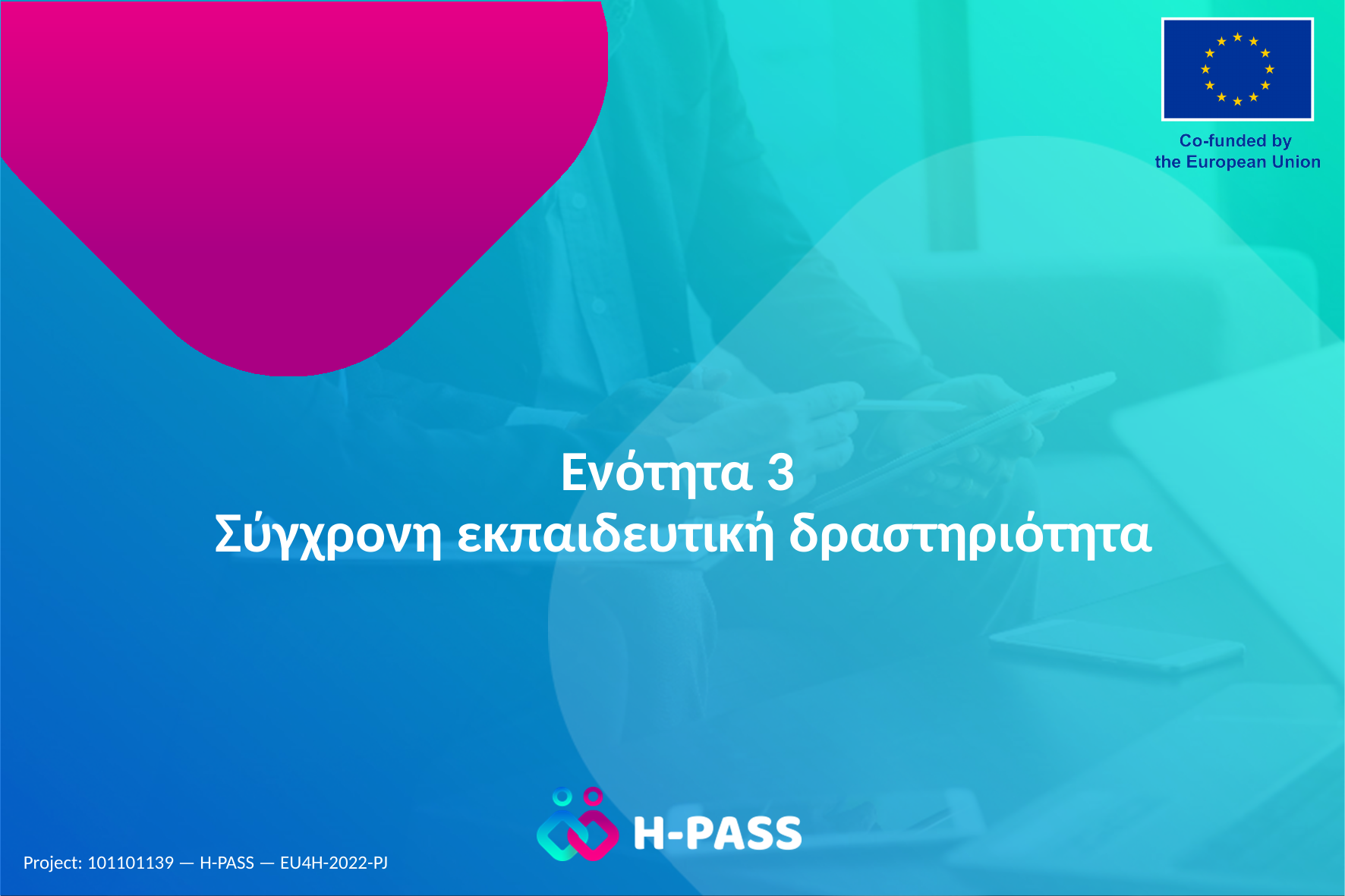

# Ενότητα 3 Σύγχρονη εκπαιδευτική δραστηριότητα
Project: 101101139 — H-PASS — EU4H-2022-PJ